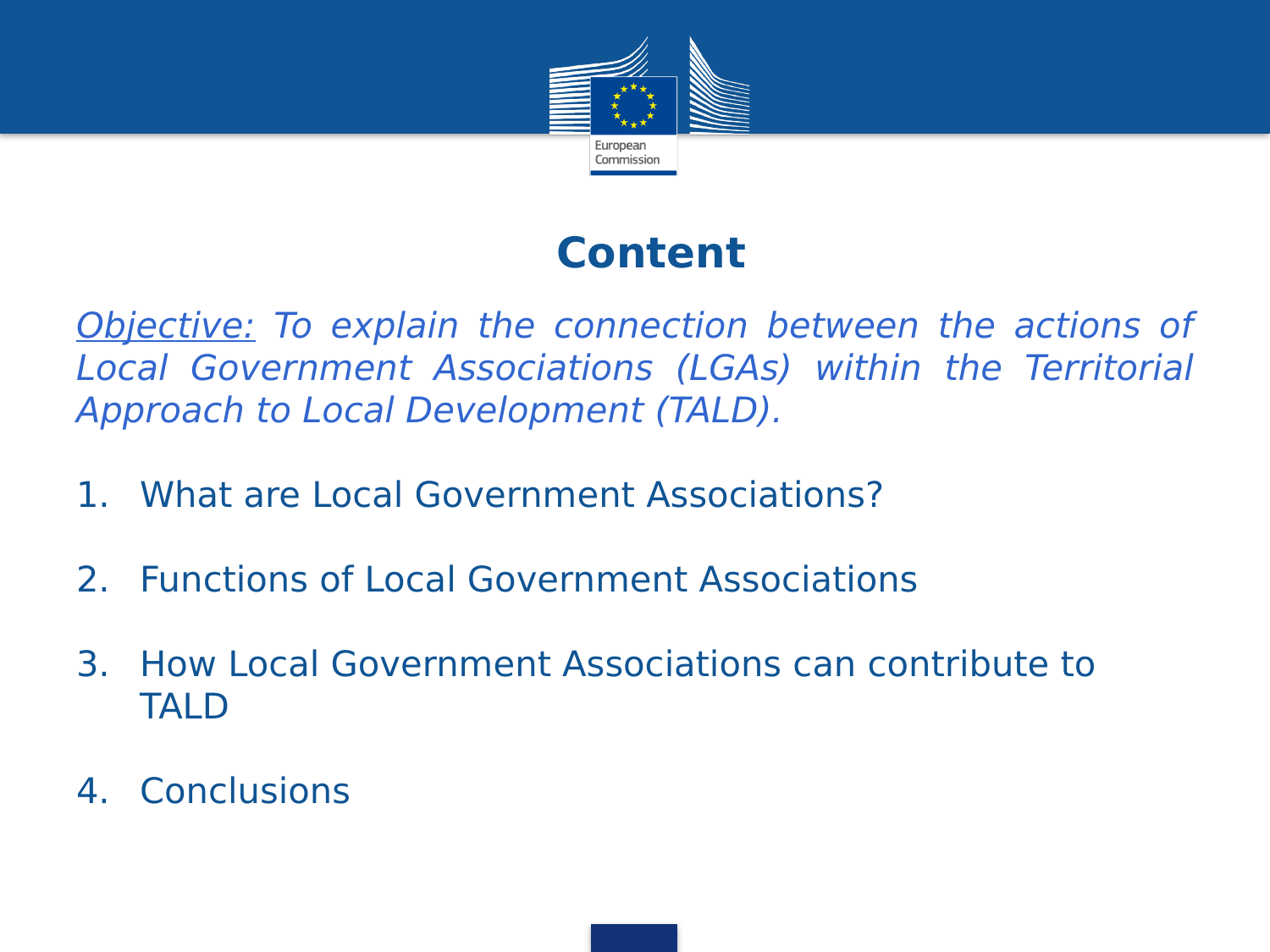

# Content
Objective: To explain the connection between the actions of Local Government Associations (LGAs) within the Territorial Approach to Local Development (TALD).

What are Local Government Associations?

Functions of Local Government Associations

How Local Government Associations can contribute to TALD

Conclusions